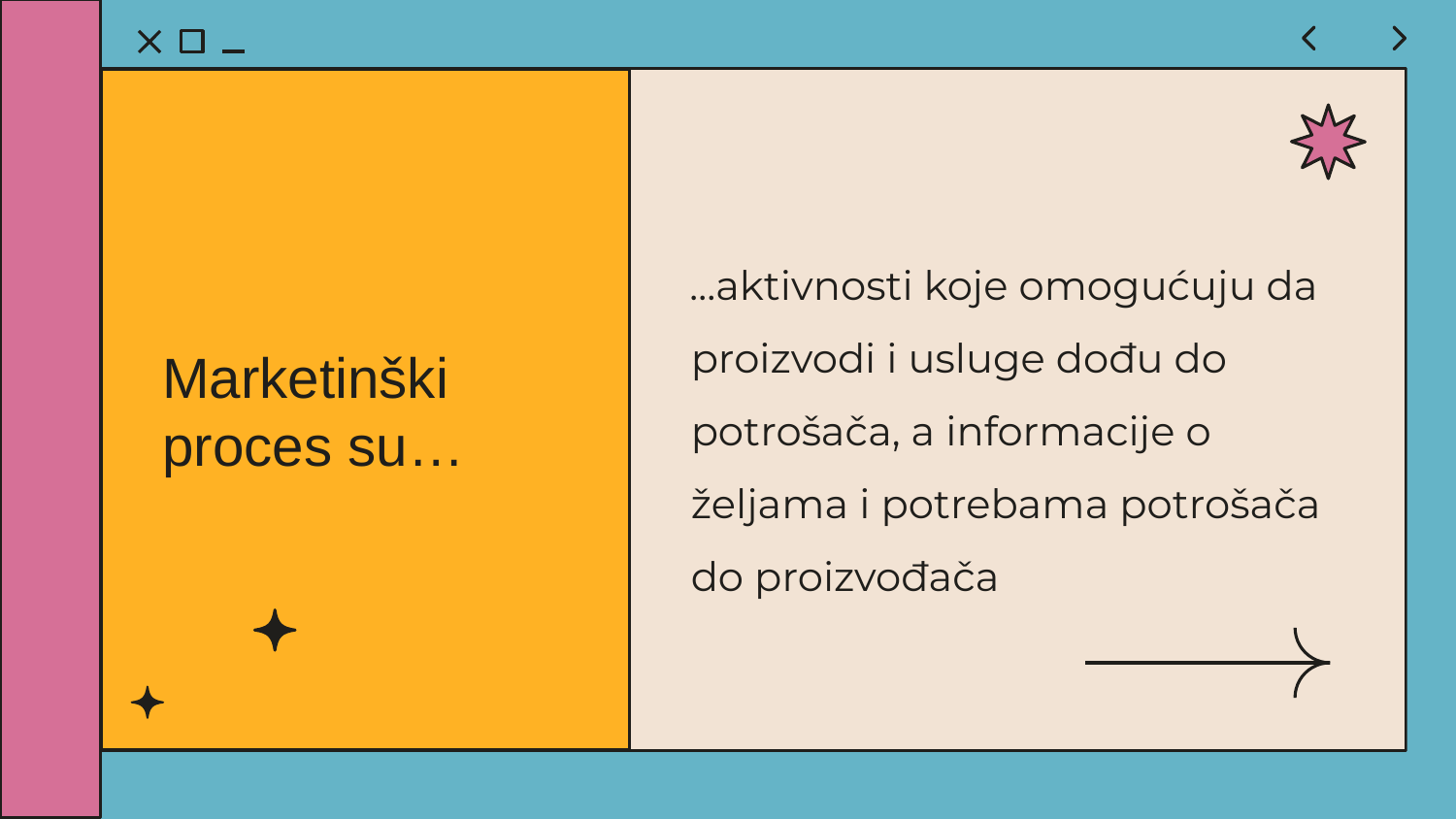

…aktivnosti koje omogućuju da proizvodi i usluge dođu do potrošača, a informacije o  željama i potrebama potrošača do proizvođača
# Marketinški proces su…